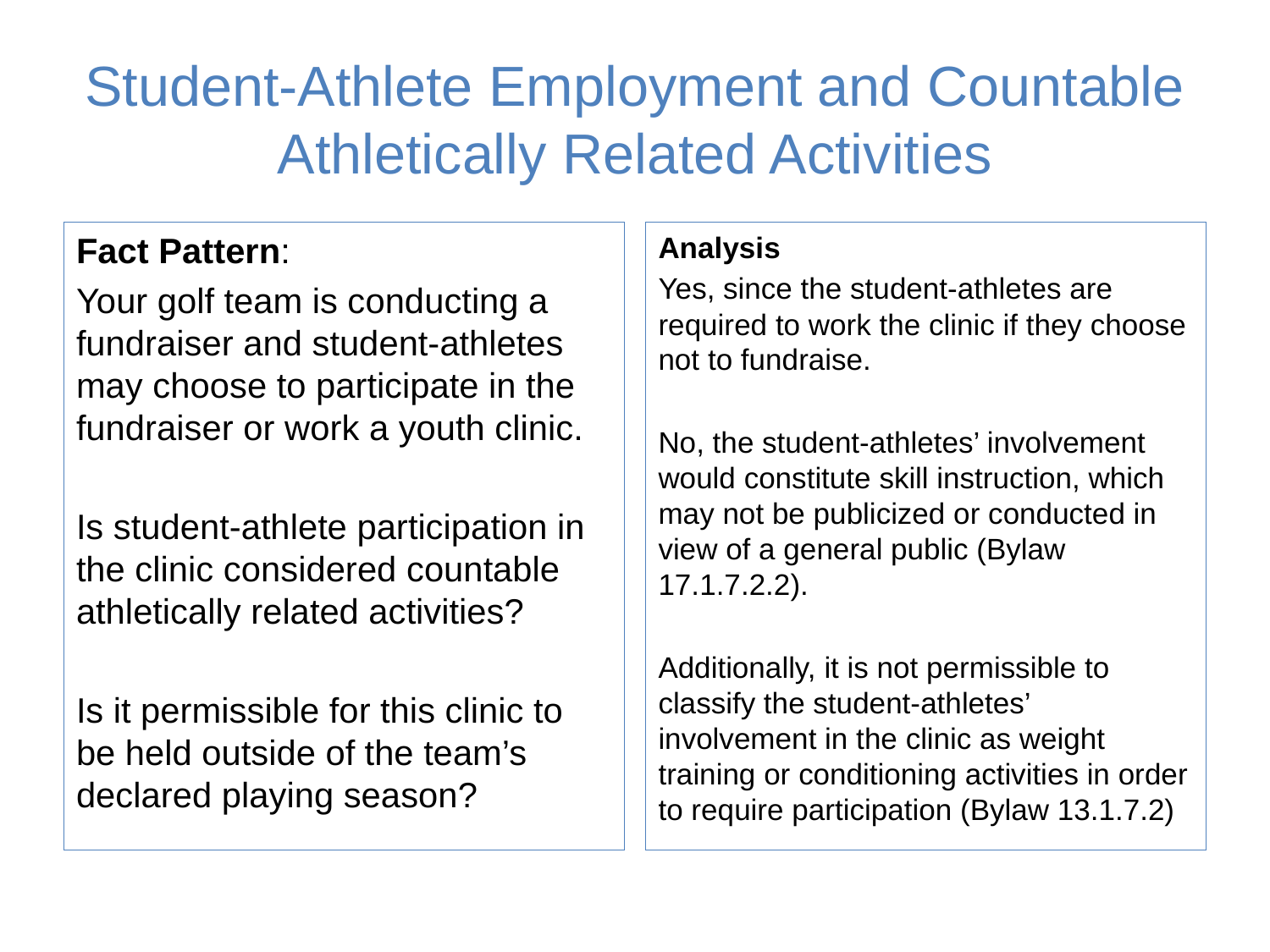

# Student-Athlete Employment and Countable Athletically Related Activities
Fact Pattern:
Your golf team is conducting a fundraiser and student-athletes may choose to participate in the fundraiser or work a youth clinic.

Is student-athlete participation in the clinic considered countable athletically related activities?

Is it permissible for this clinic to be held outside of the team’s declared playing season?

Analysis
Yes, since the student-athletes are required to work the clinic if they choose not to fundraise.

No, the student-athletes’ involvement would constitute skill instruction, which may not be publicized or conducted in view of a general public (Bylaw 17.1.7.2.2).

Additionally, it is not permissible to classify the student-athletes’ involvement in the clinic as weight training or conditioning activities in order to require participation (Bylaw 13.1.7.2)